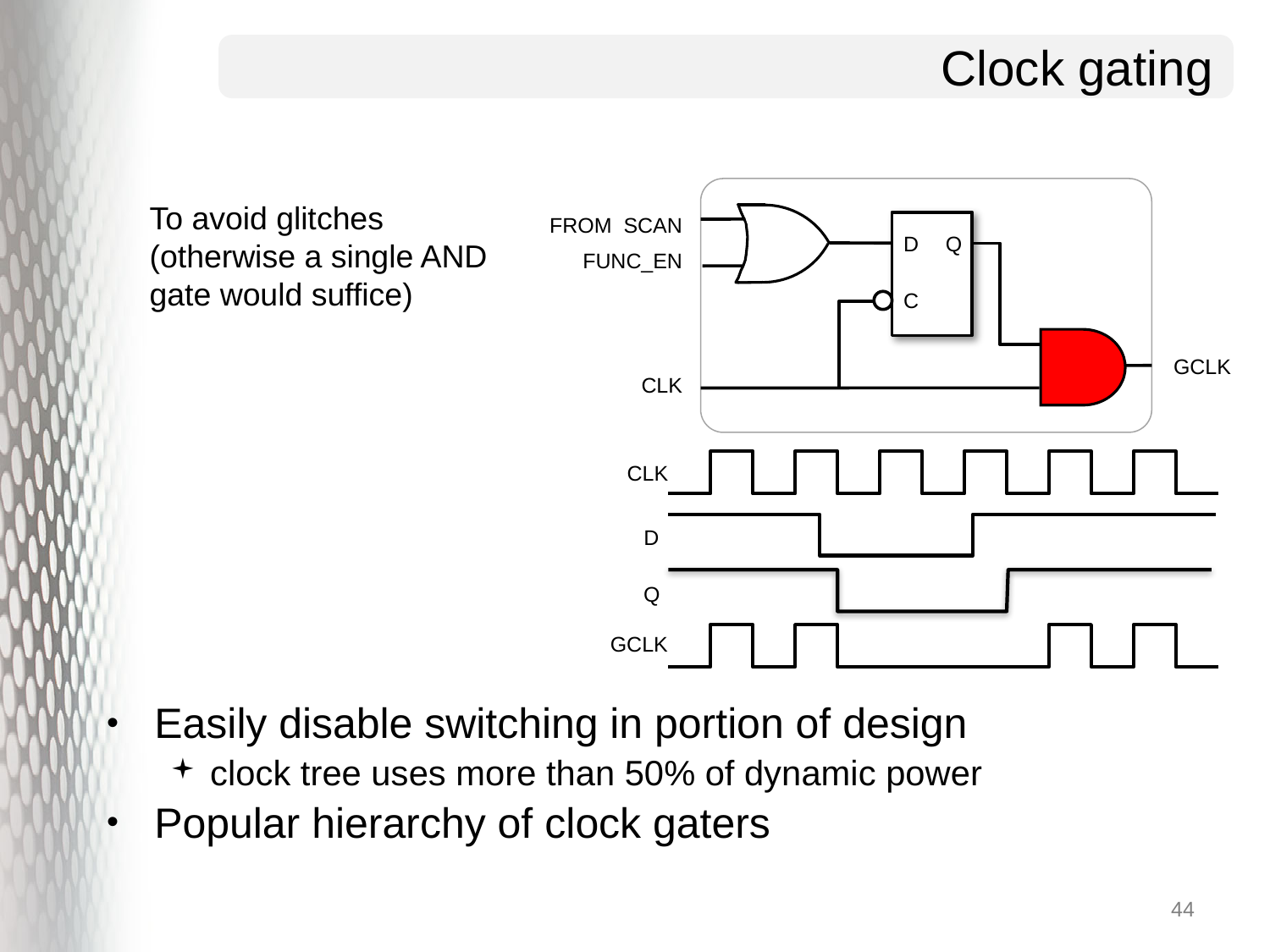

# Clock gating

To avoid glitches (otherwise a single AND gate would suffice)

FROM  SCAN

D
Q

FUNC_EN

C

GCLK

CLK

CLK
D
Q
GCLK
Easily disable switching in portion of design
clock tree uses more than 50% of dynamic power
Popular hierarchy of clock gaters